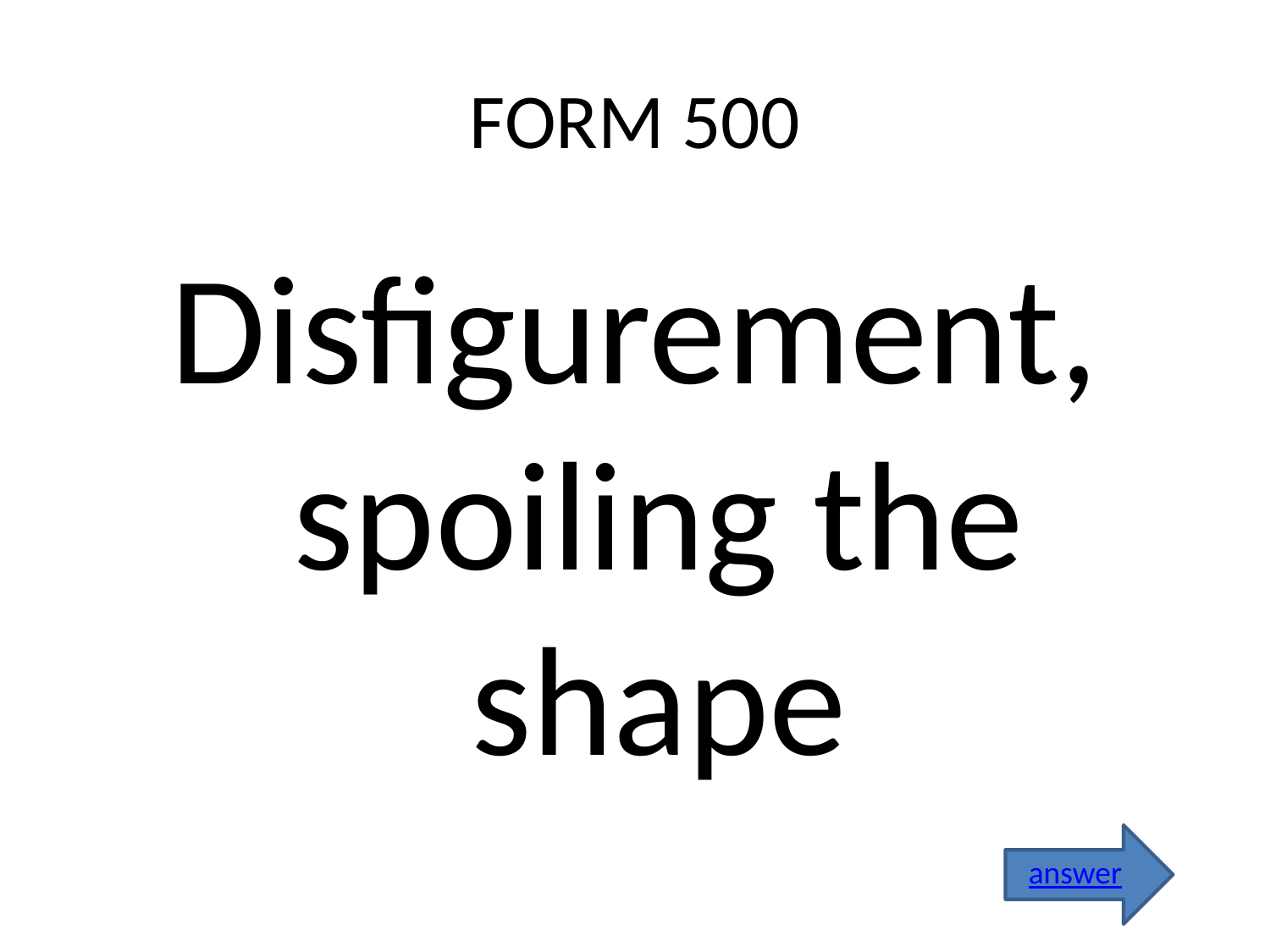

# FORM 500
Disfigurement, spoiling the shape

answer